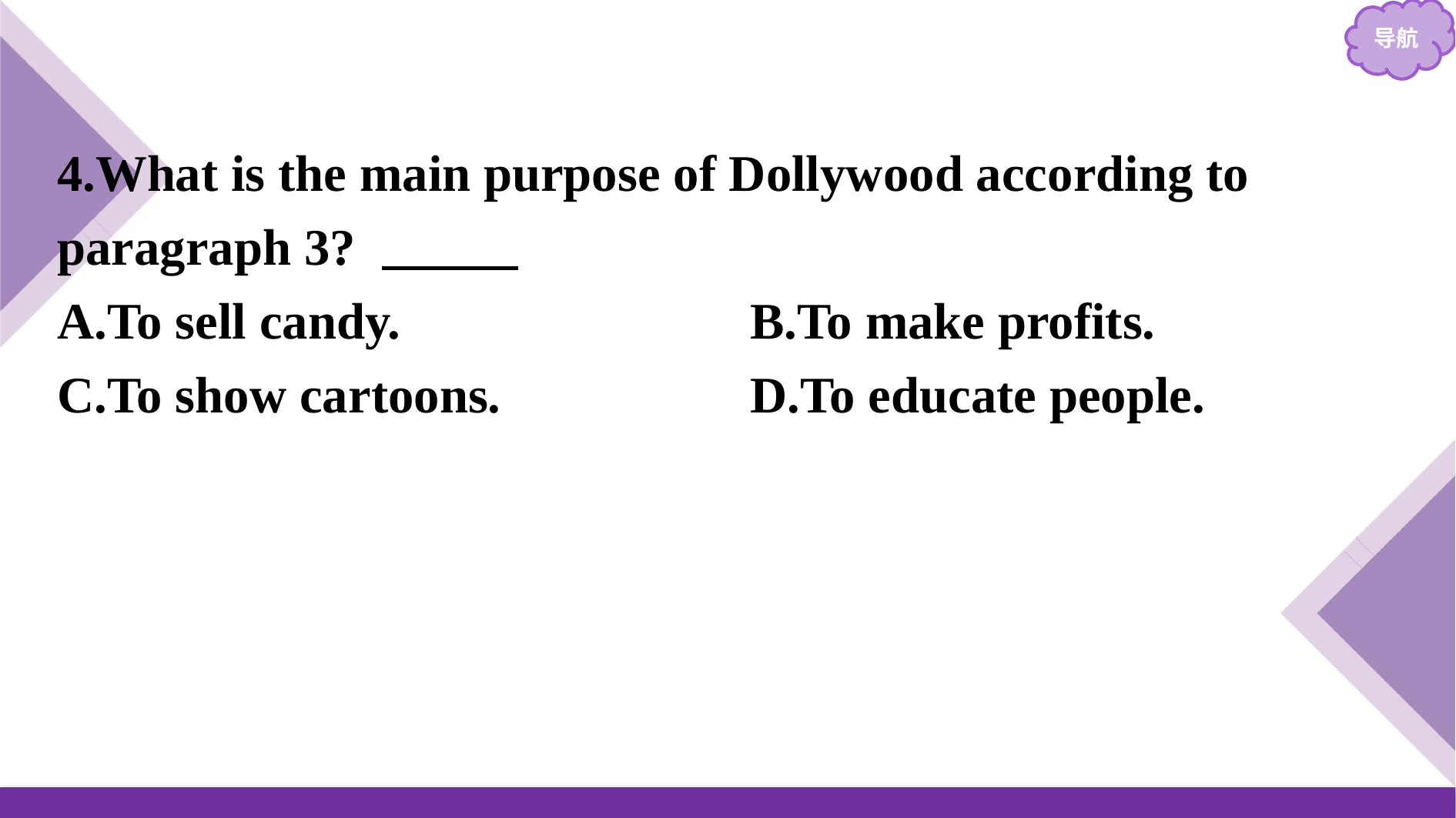

4.What is the main purpose of Dollywood according to paragraph 3?     D
A.To sell candy.　　　　　　	B.To make profits.
C.To show cartoons.			D.To educate people.